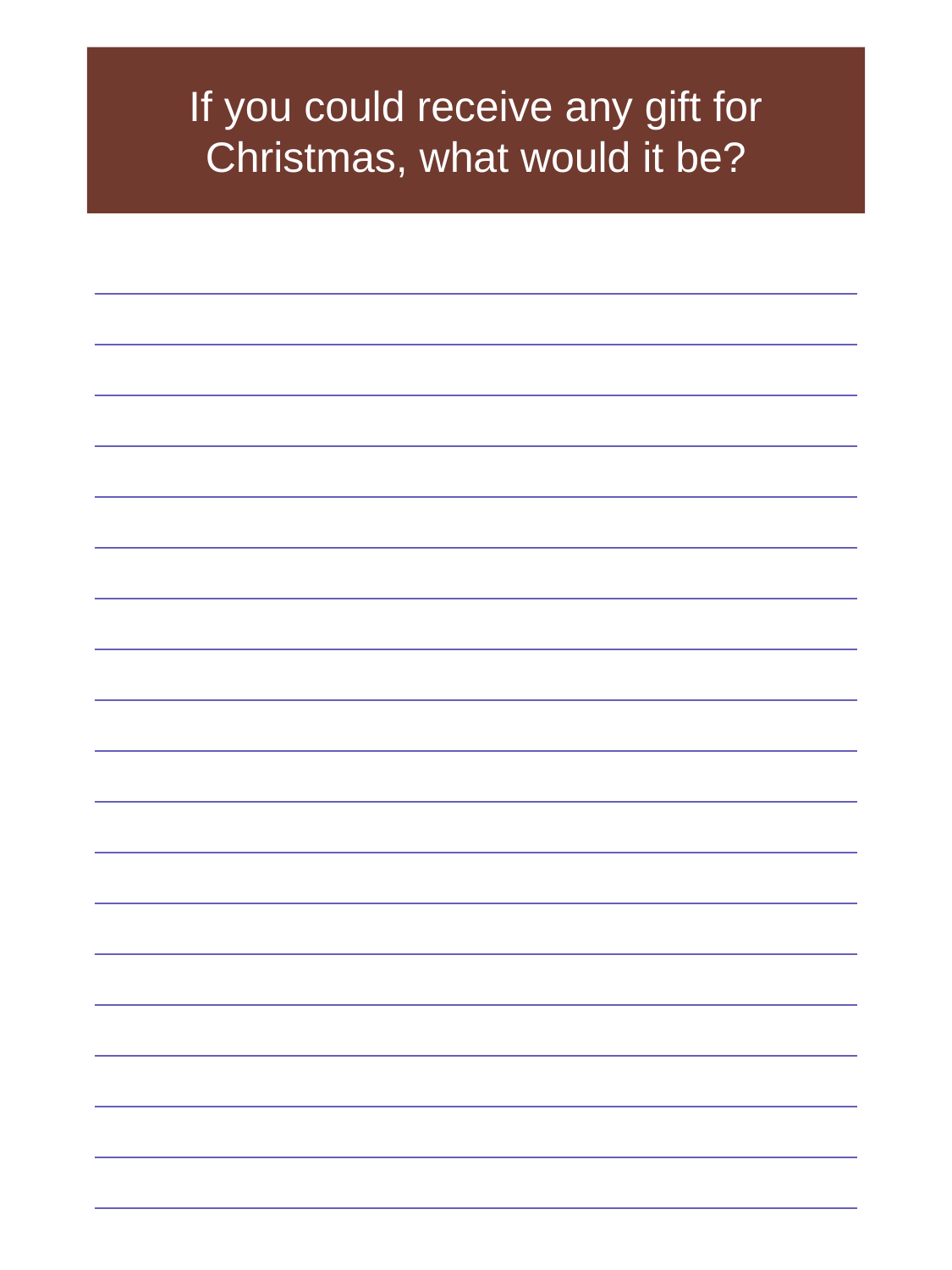

If you could receive any gift for Christmas, what would it be?
|  |
| --- |
|  |
|  |
|  |
|  |
|  |
|  |
|  |
|  |
|  |
|  |
|  |
|  |
|  |
|  |
|  |
|  |
|  |